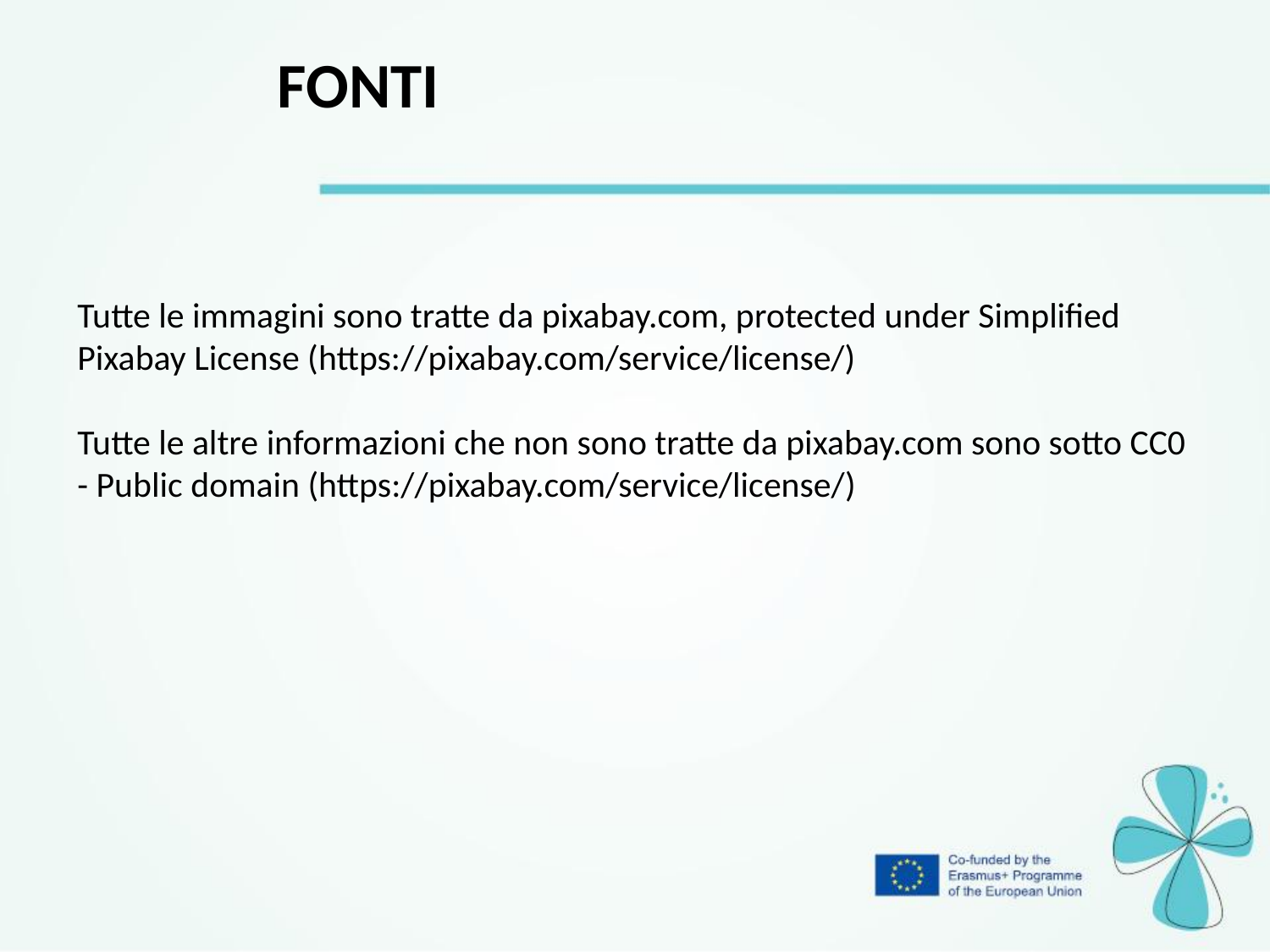

Fonti
Tutte le immagini sono tratte da pixabay.com, protected under Simplified Pixabay License (https://pixabay.com/service/license/)

Tutte le altre informazioni che non sono tratte da pixabay.com sono sotto CC0 - Public domain (https://pixabay.com/service/license/)